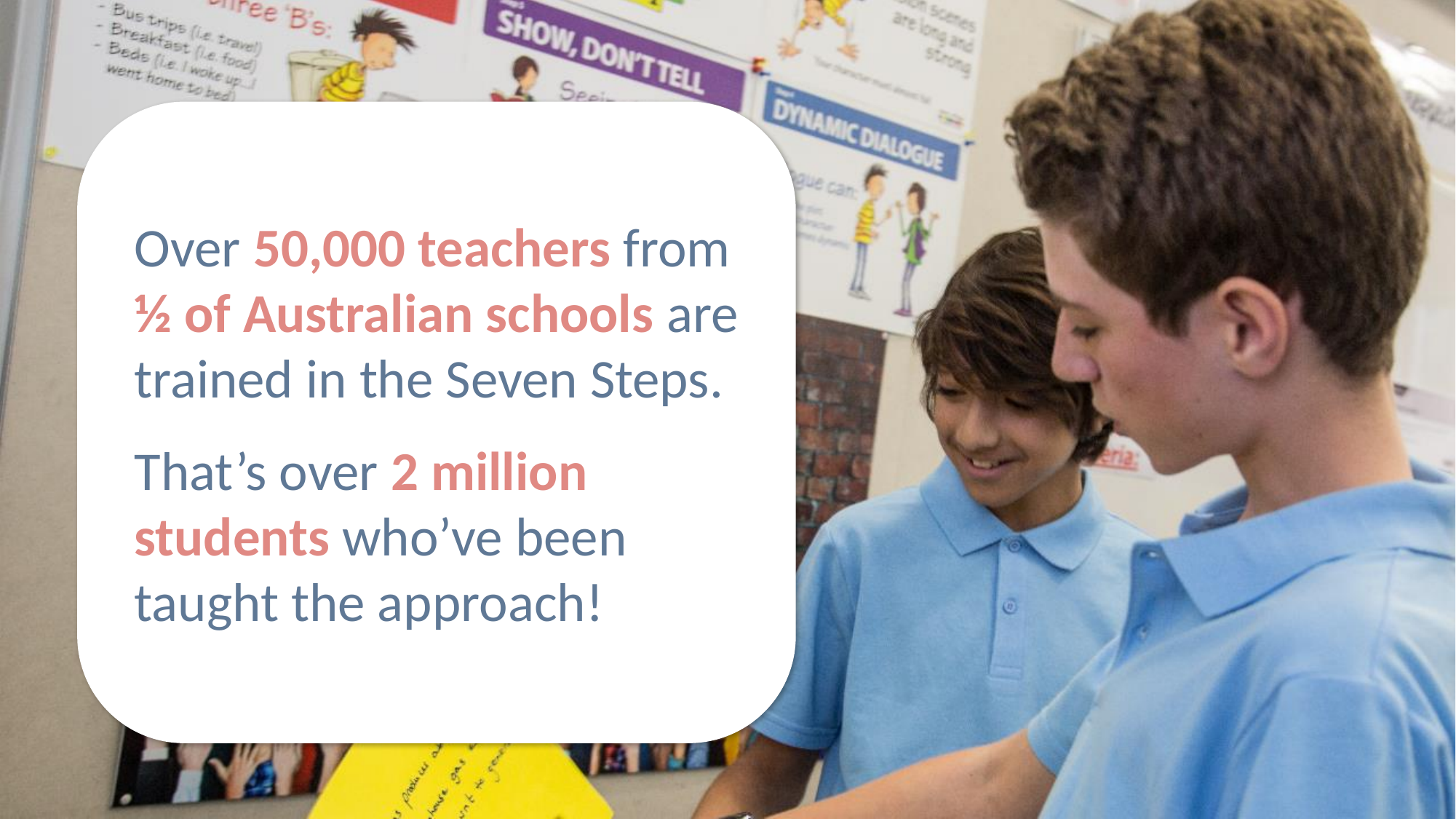

Over 50,000 teachers from ½ of Australian schools are trained in the Seven Steps.
That’s over 2 million students who’ve been taught the approach!